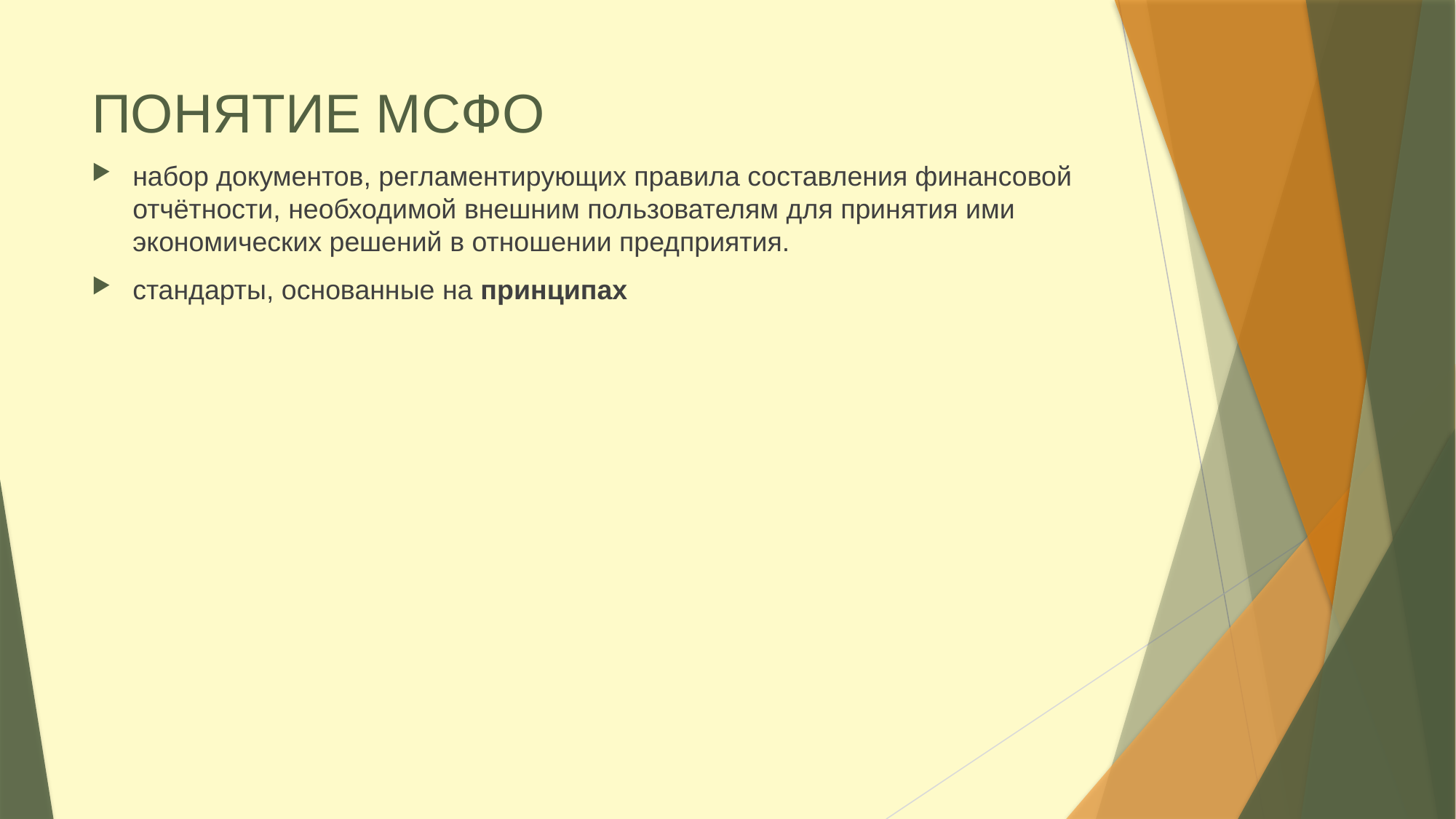

# ПОНЯТИЕ МСФО
набор документов, регламентирующих правила составления финансовой отчётности, необходимой внешним пользователям для принятия ими экономических решений в отношении предприятия.
стандарты, основанные на принципах